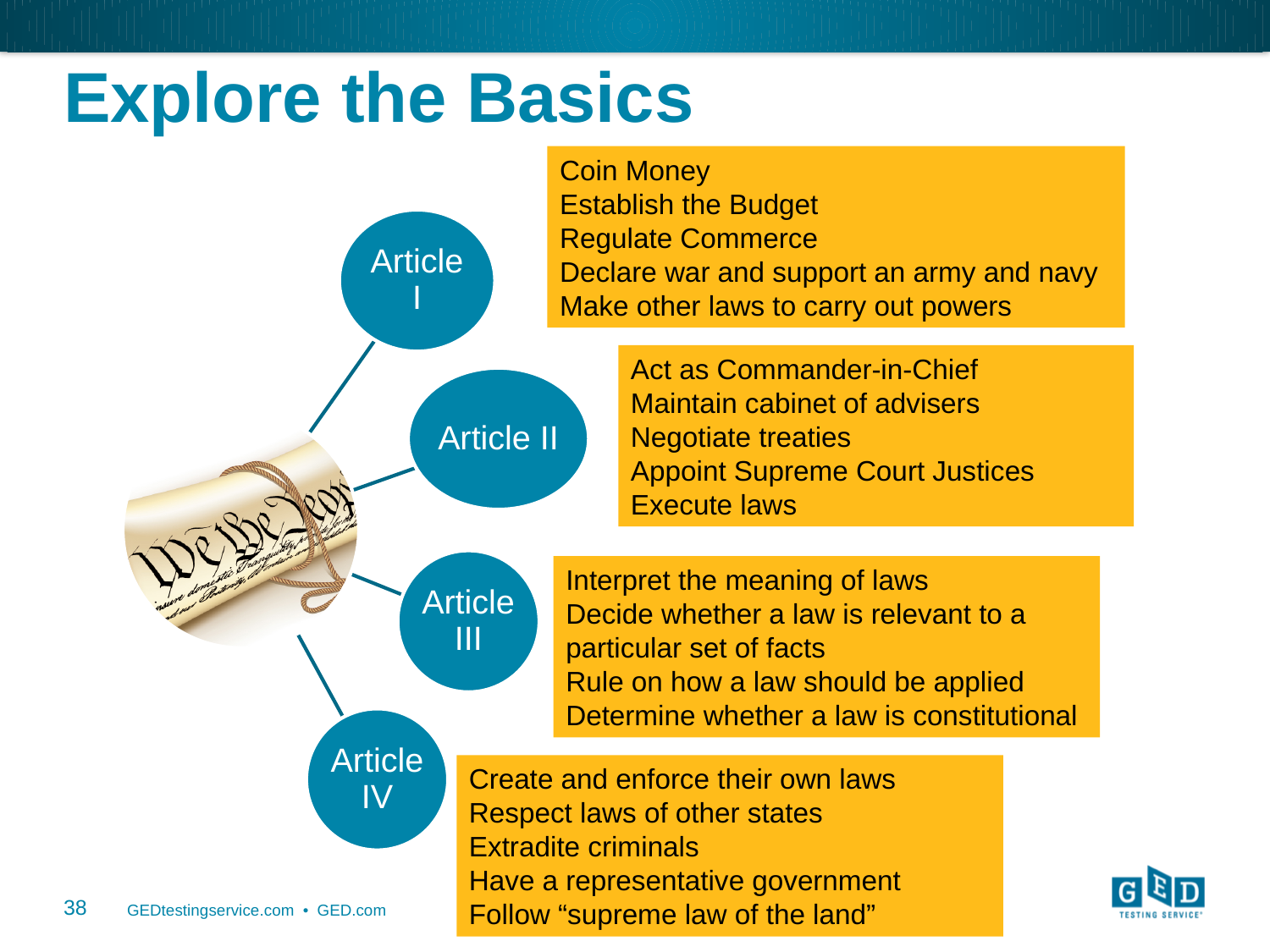

# Explore the Basics
Coin Money
Establish the Budget
Regulate Commerce
Declare war and support an army and navy
Make other laws to carry out powers
Article I
Article II
Article III
Article IV
Congress
Act as Commander-in-Chief
Maintain cabinet of advisers
Negotiate treaties
Appoint Supreme Court Justices
Execute laws
President
Interpret the meaning of laws
Decide whether a law is relevant to a particular set of facts
Rule on how a law should be applied
Determine whether a law is constitutional
Courts
Create and enforce their own laws
Respect laws of other states
Extradite criminals
Have a representative government
Follow “supreme law of the land”
States
38